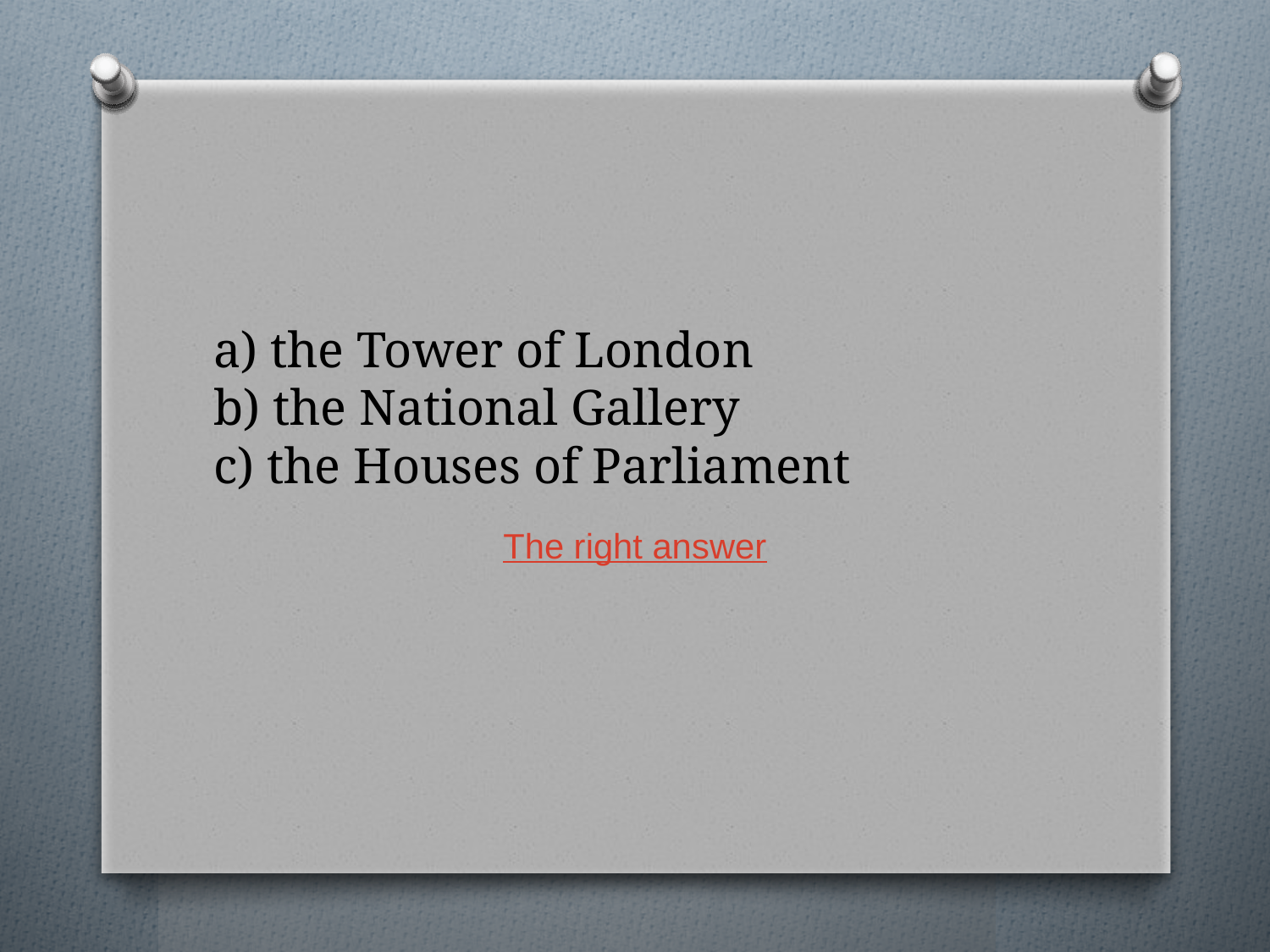

# a) the Tower of London b) the National Gallery c) the Houses of Parliament
The right answer